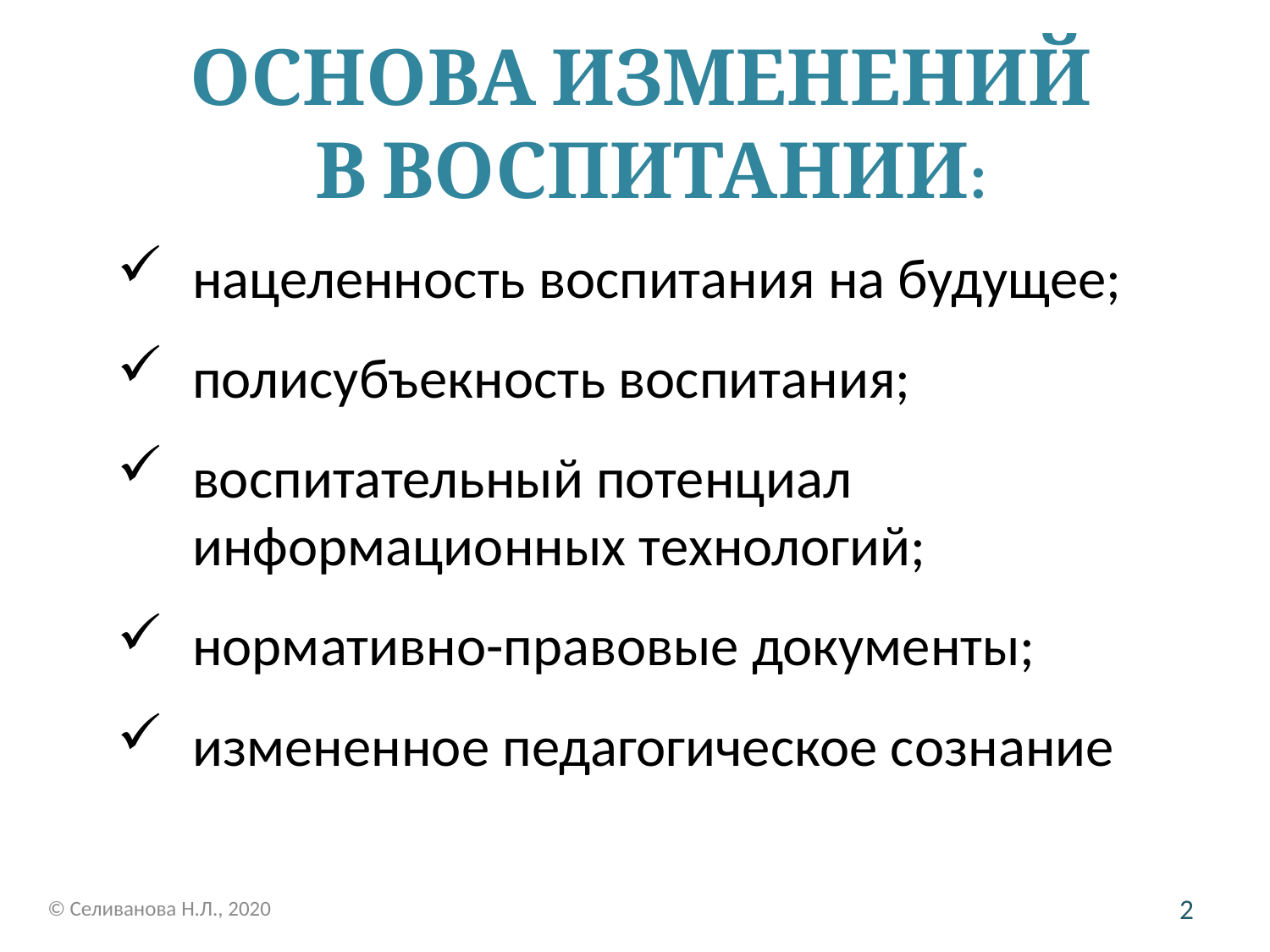

ОСНОВА ИЗМЕНЕНИЙ
В ВОСПИТАНИИ:
нацеленность воспитания на будущее;
полисубъекность воспитания;
воспитательный потенциал информационных технологий;
нормативно-правовые документы;
измененное педагогическое сознание

© Селиванова Н.Л., 2020
2